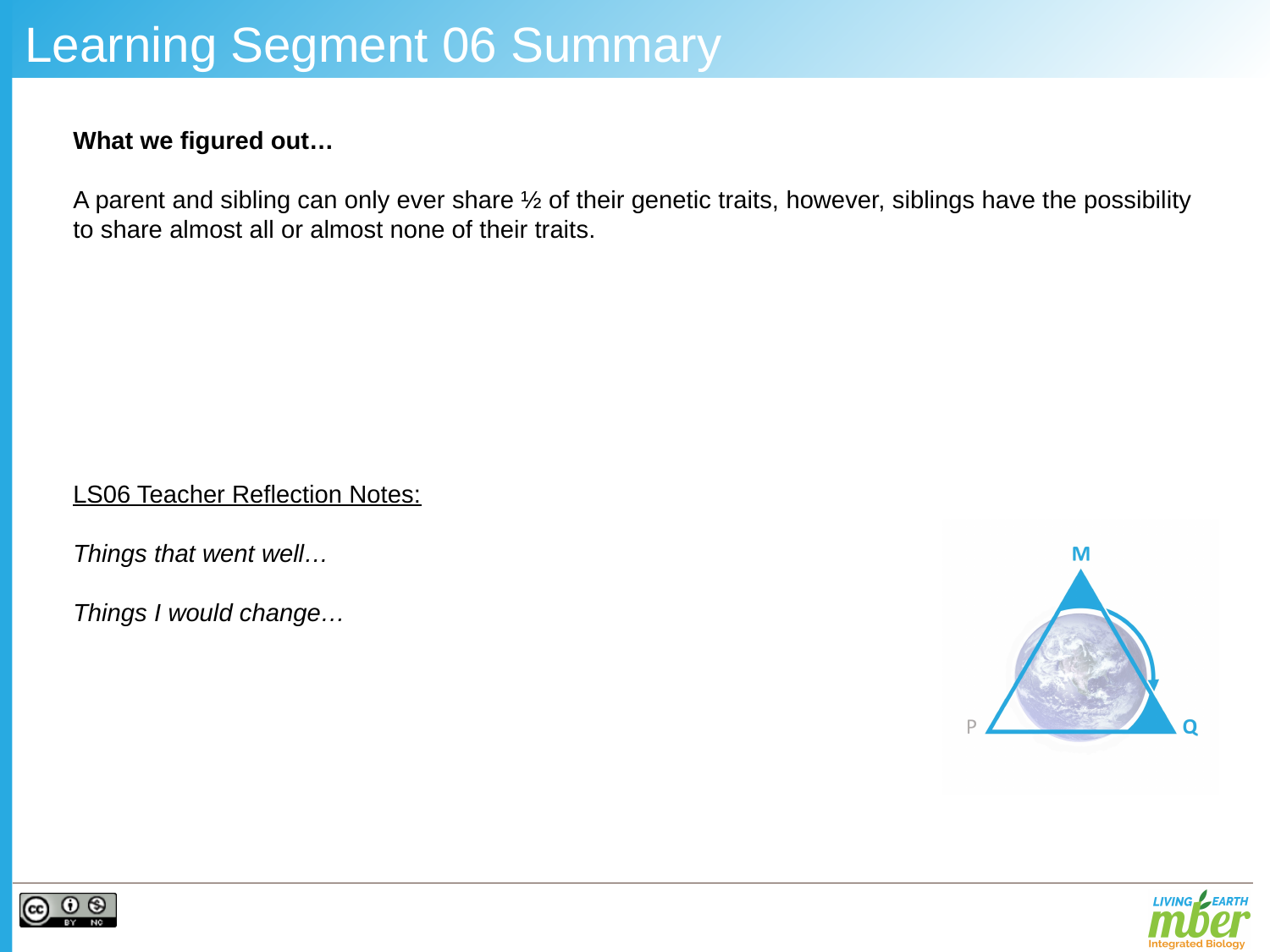

# Learning Segment 06 Summary
What we figured out…

A parent and sibling can only ever share ½ of their genetic traits, however, siblings have the possibility to share almost all or almost none of their traits.

LS06 Teacher Reflection Notes:

Things that went well…

Things I would change…